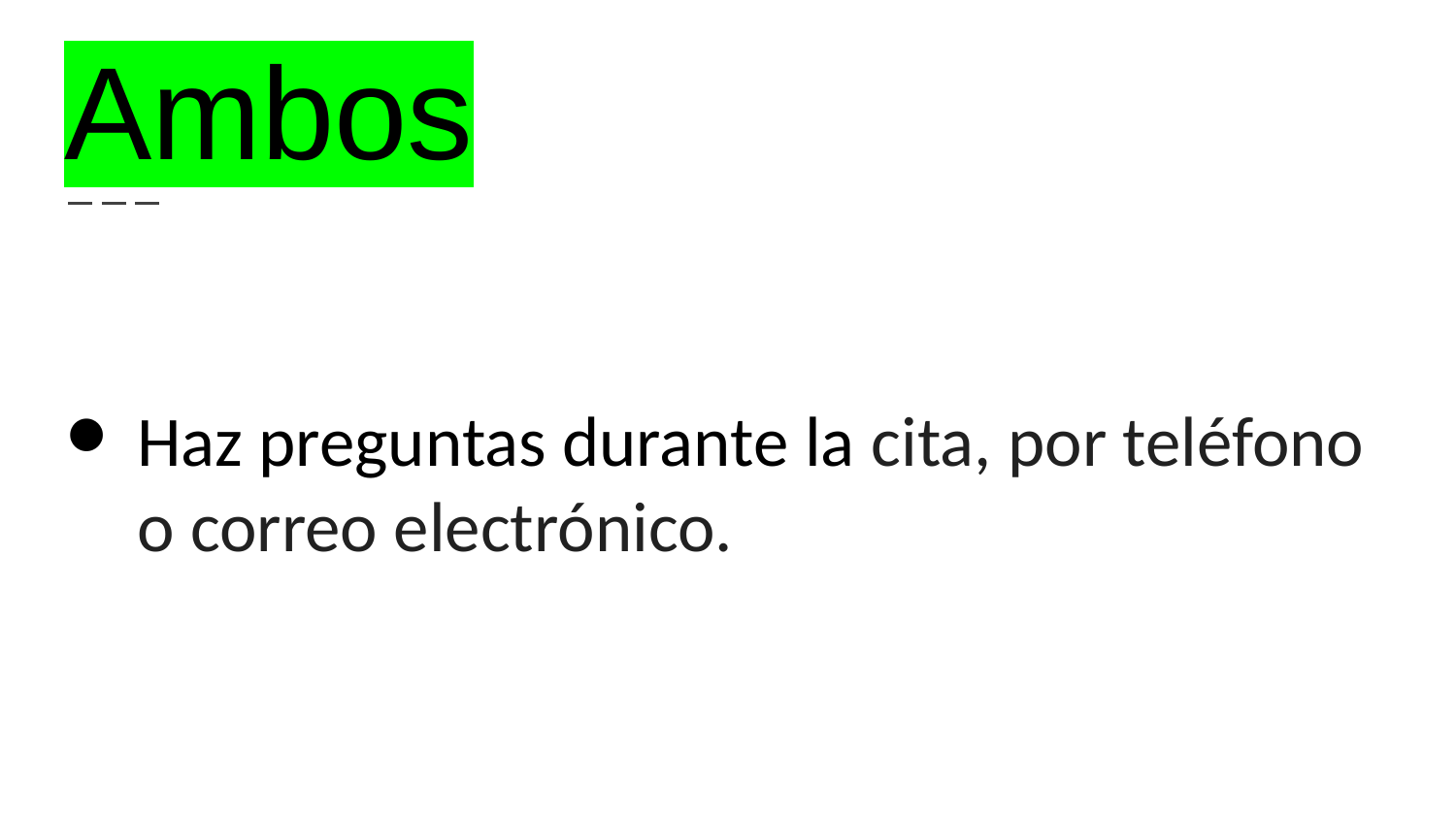

# Ambos
Haz preguntas durante la cita, por teléfono o correo electrónico.